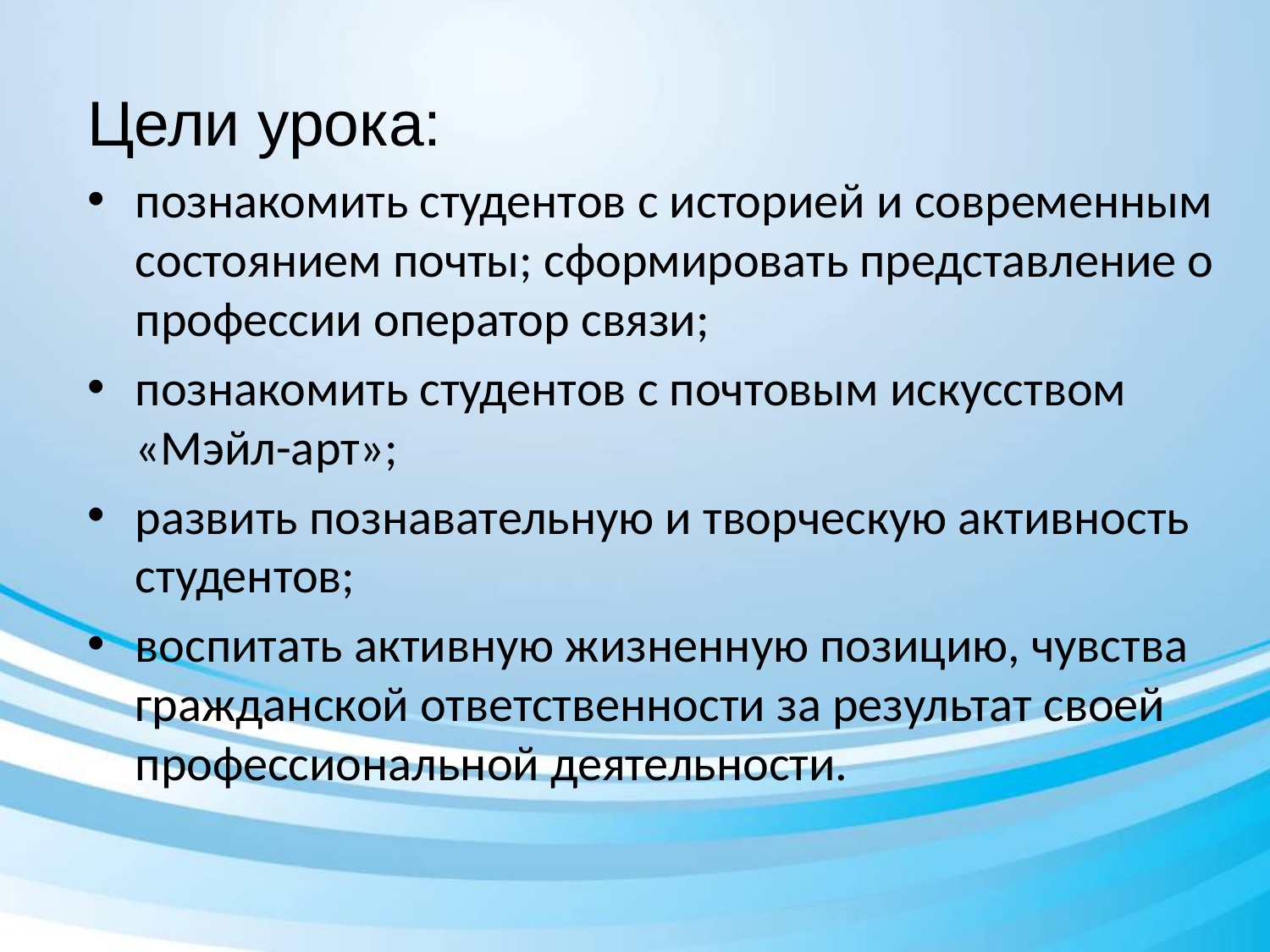

Цели урока:
познакомить студентов с историей и современным состоянием почты; сформировать представление о профессии оператор связи;
познакомить студентов с почтовым искусством «Мэйл-арт»;
развить познавательную и творческую активность студентов;
воспитать активную жизненную позицию, чувства гражданской ответственности за результат своей профессиональной деятельности.